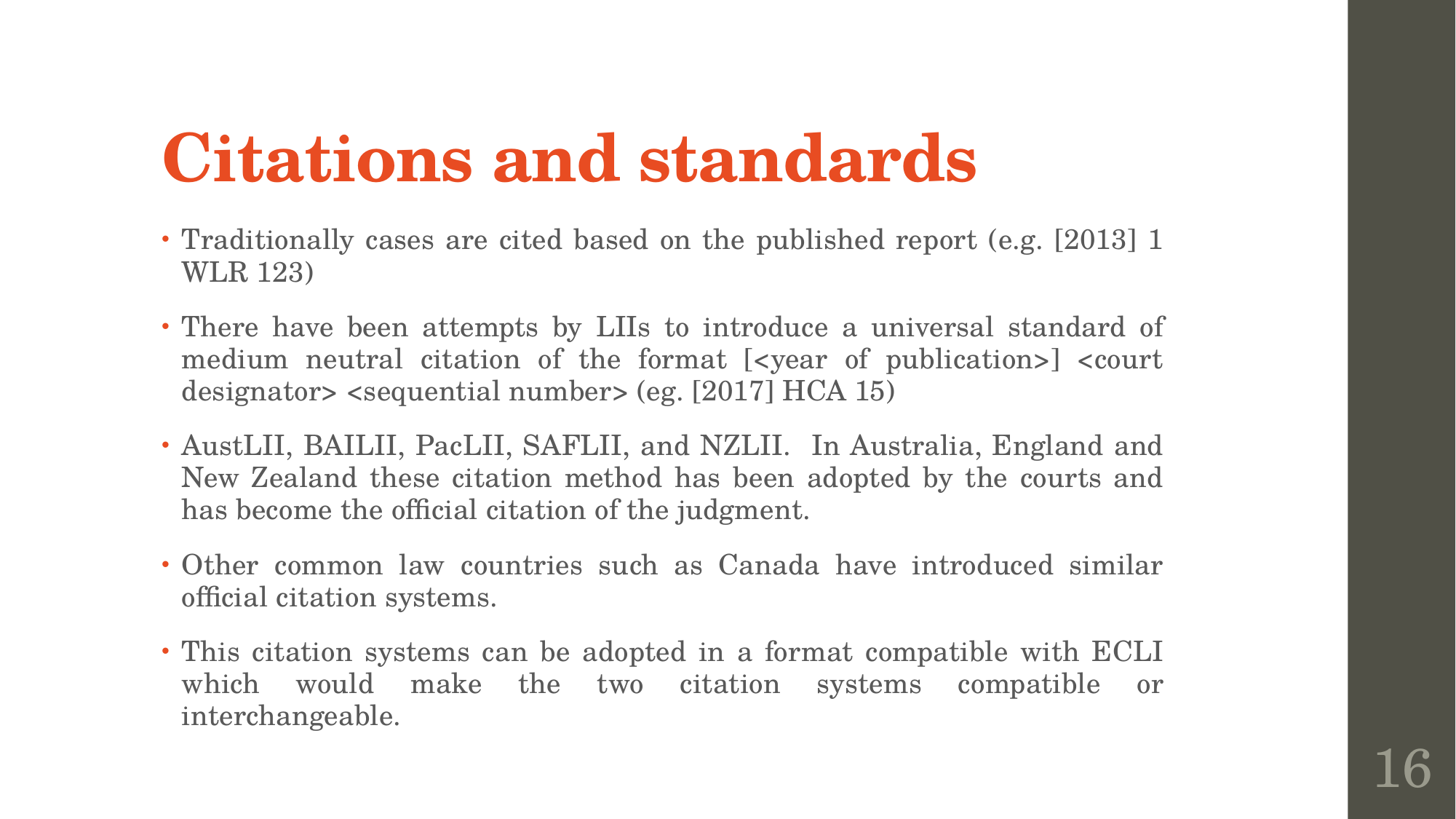

# Citations and standards
Traditionally cases are cited based on the published report (e.g. [2013] 1 WLR 123)
There have been attempts by LIIs to introduce a universal standard of medium neutral citation of the format [<year of publication>] <court designator> <sequential number> (eg. [2017] HCA 15)
AustLII, BAILII, PacLII, SAFLII, and NZLII.  In Australia, England and New Zealand these citation method has been adopted by the courts and has become the official citation of the judgment.
Other common law countries such as Canada have introduced similar official citation systems.
This citation systems can be adopted in a format compatible with ECLI which would make the two citation systems compatible or interchangeable.
16